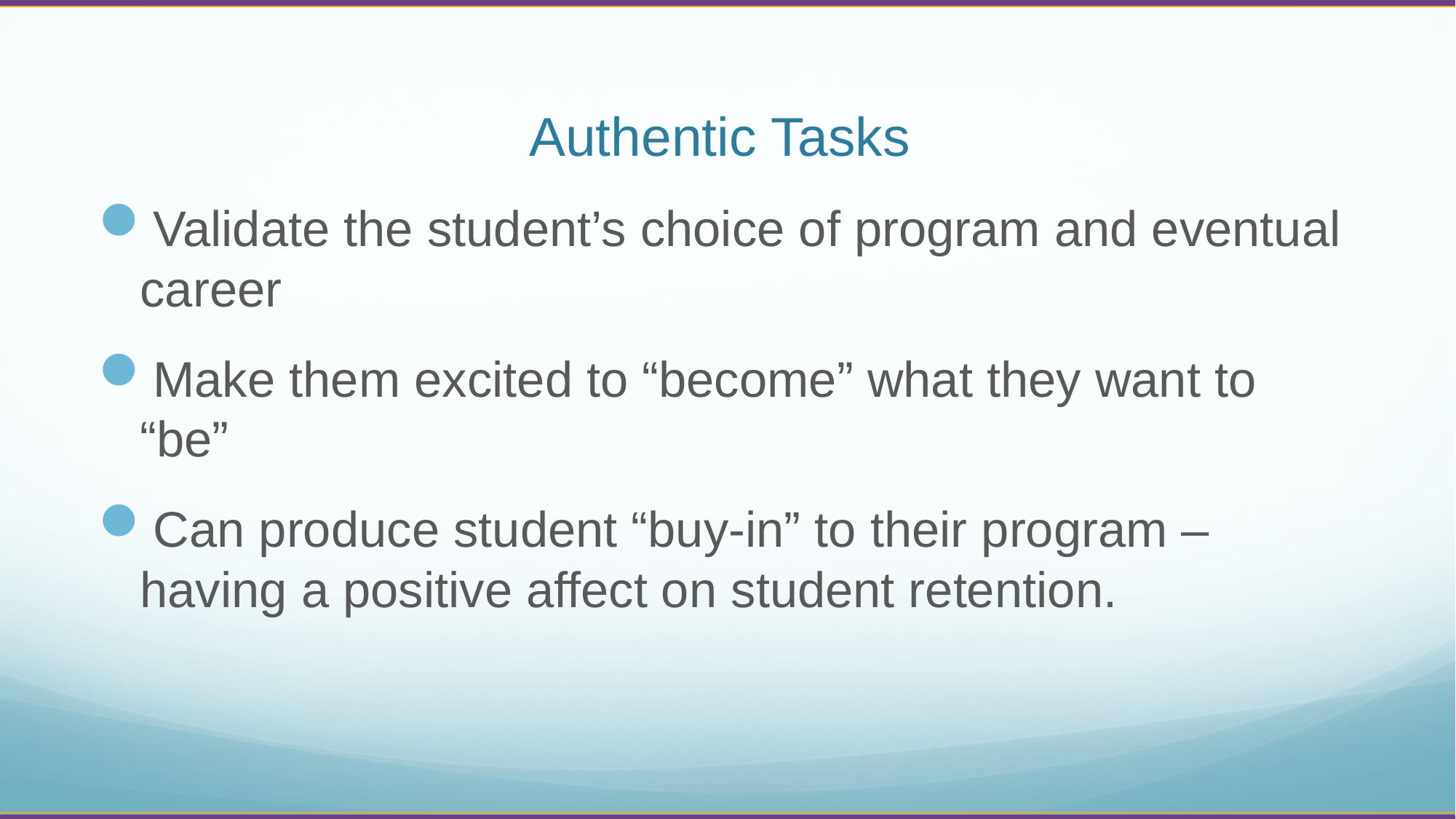

# Authentic Tasks
Validate the student’s choice of program and eventual career
Make them excited to “become” what they want to “be”
Can produce student “buy-in” to their program – having a positive affect on student retention.